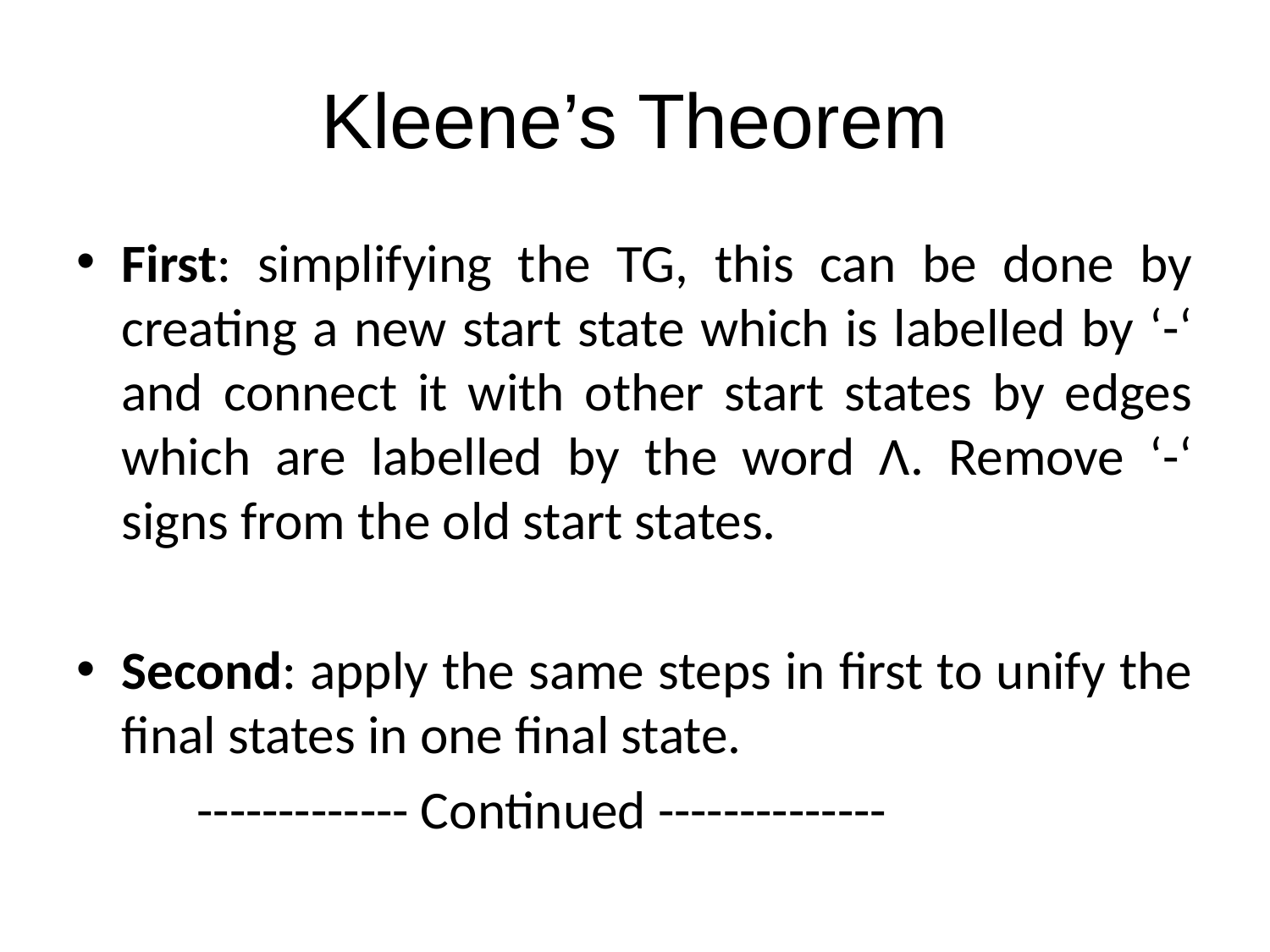

# Kleene’s Theorem
First: simplifying the TG, this can be done by creating a new start state which is labelled by ‘-‘ and connect it with other start states by edges which are labelled by the word Λ. Remove ‘-‘ signs from the old start states.

Second: apply the same steps in first to unify the final states in one final state.
	------------- Continued --------------